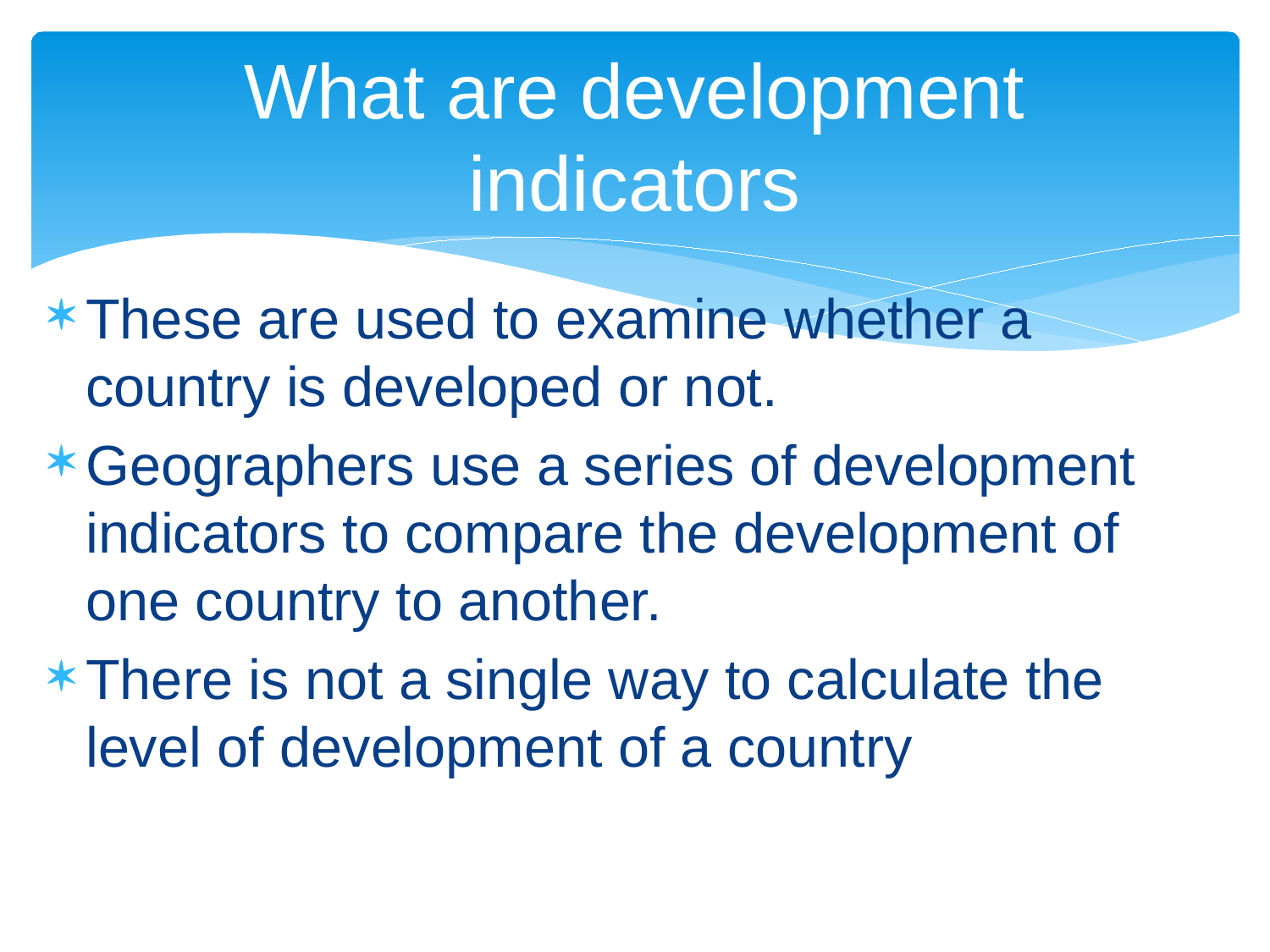

# What are development indicators
These are used to examine whether a country is developed or not.
Geographers use a series of development indicators to compare the development of one country to another.
There is not a single way to calculate the level of development of a country